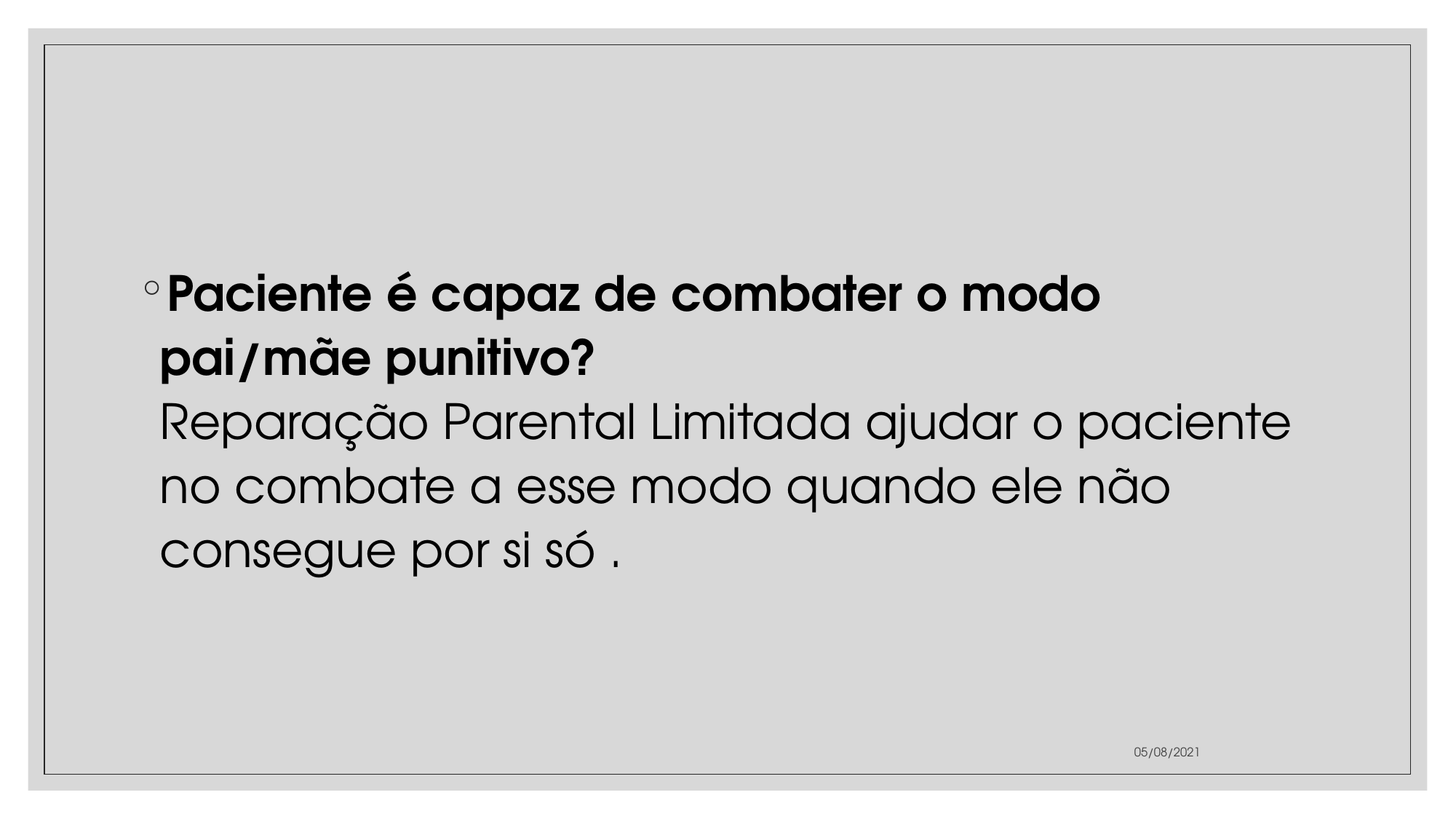

#
Paciente é capaz de combater o modo pai/mãe punitivo?
Reparação Parental Limitada ajudar o paciente no combate a esse modo quando ele não consegue por si só .
05/08/2021